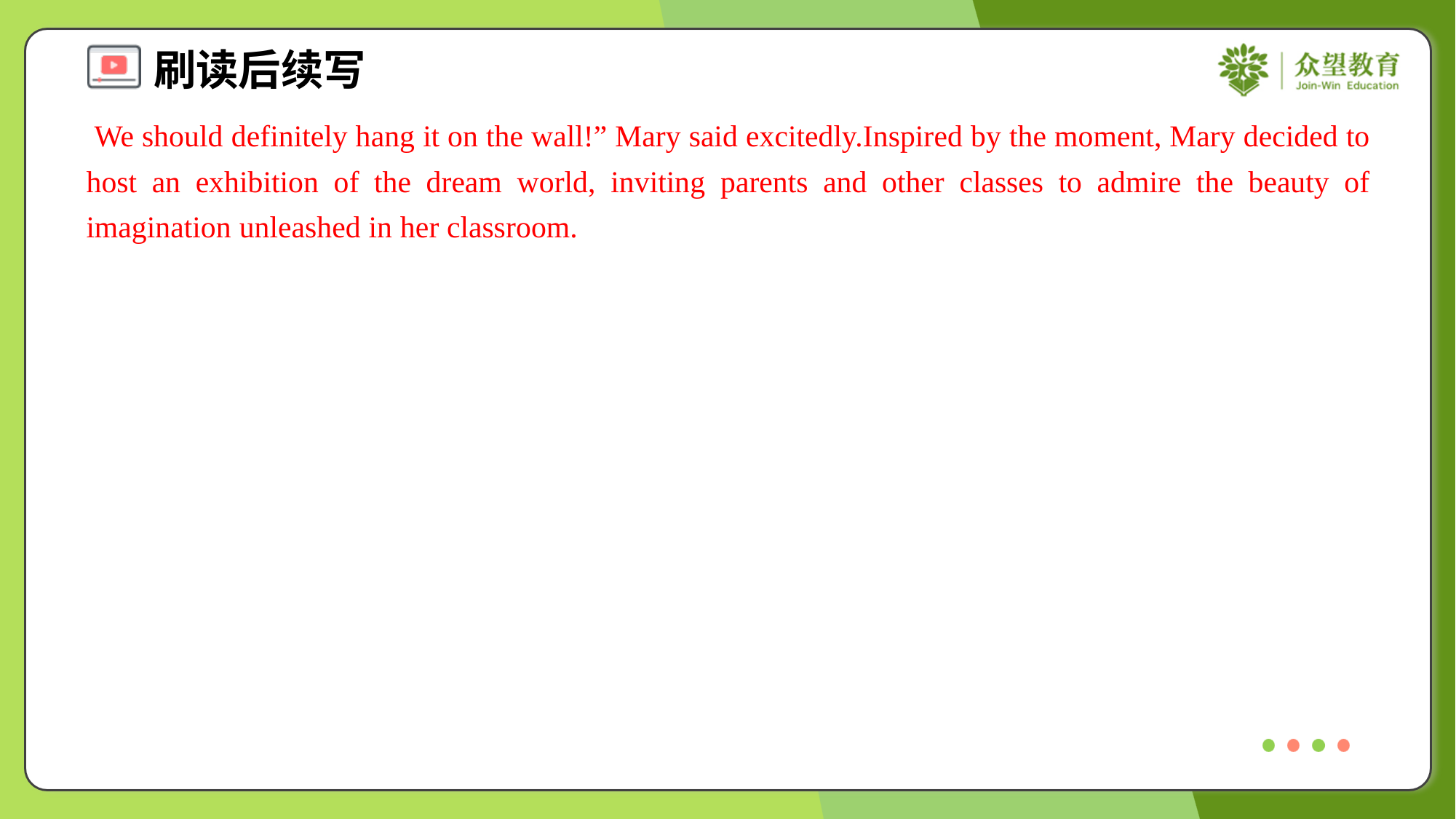

We should definitely hang it on the wall!” Mary said excitedly.Inspired by the moment, Mary decided to host an exhibition of the dream world, inviting parents and other classes to admire the beauty of imagination unleashed in her classroom.